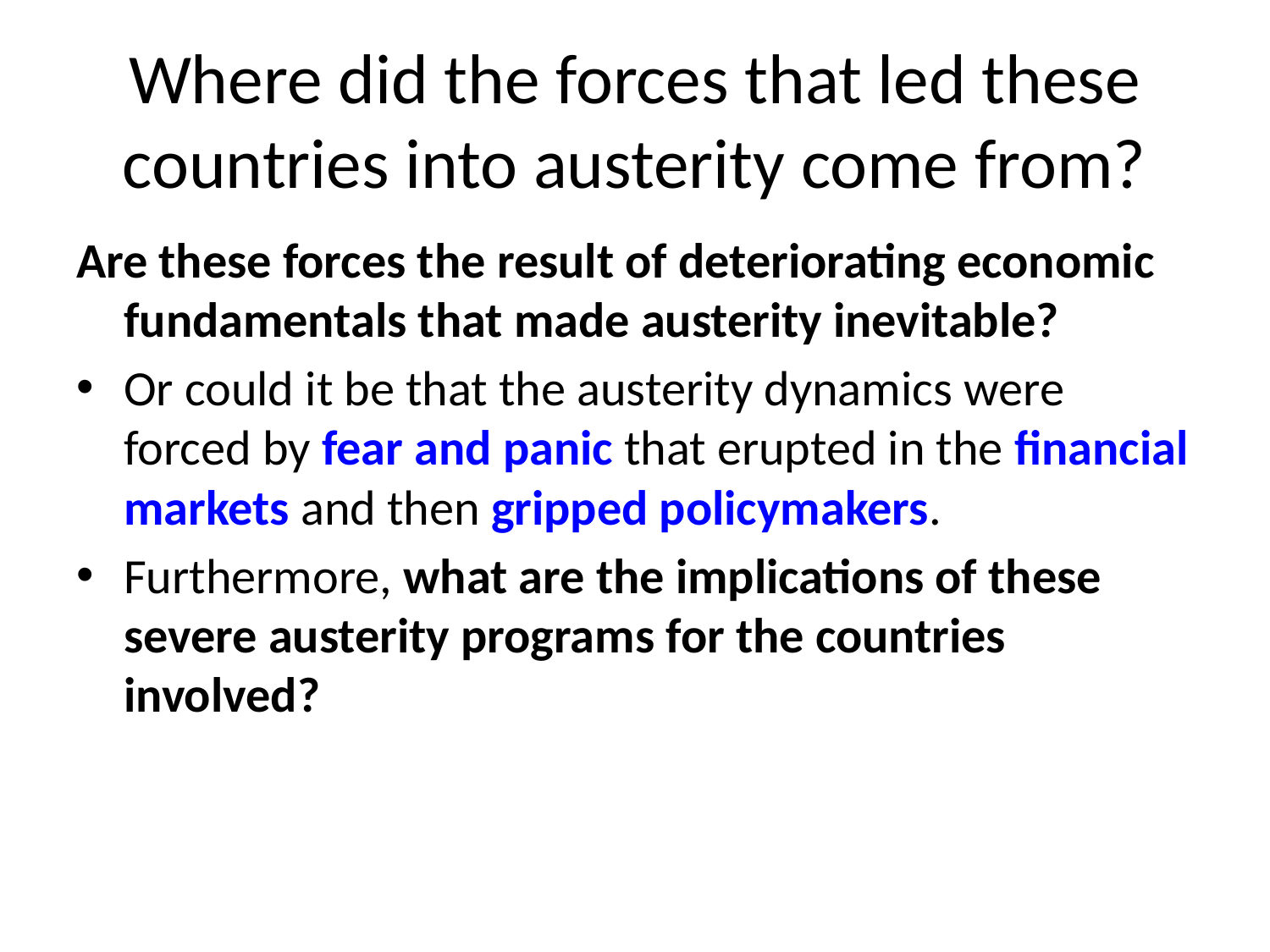

# Where did the forces that led these countries into austerity come from?
Are these forces the result of deteriorating economic fundamentals that made austerity inevitable?
Or could it be that the austerity dynamics were forced by fear and panic that erupted in the financial markets and then gripped policymakers.
Furthermore, what are the implications of these severe austerity programs for the countries involved?